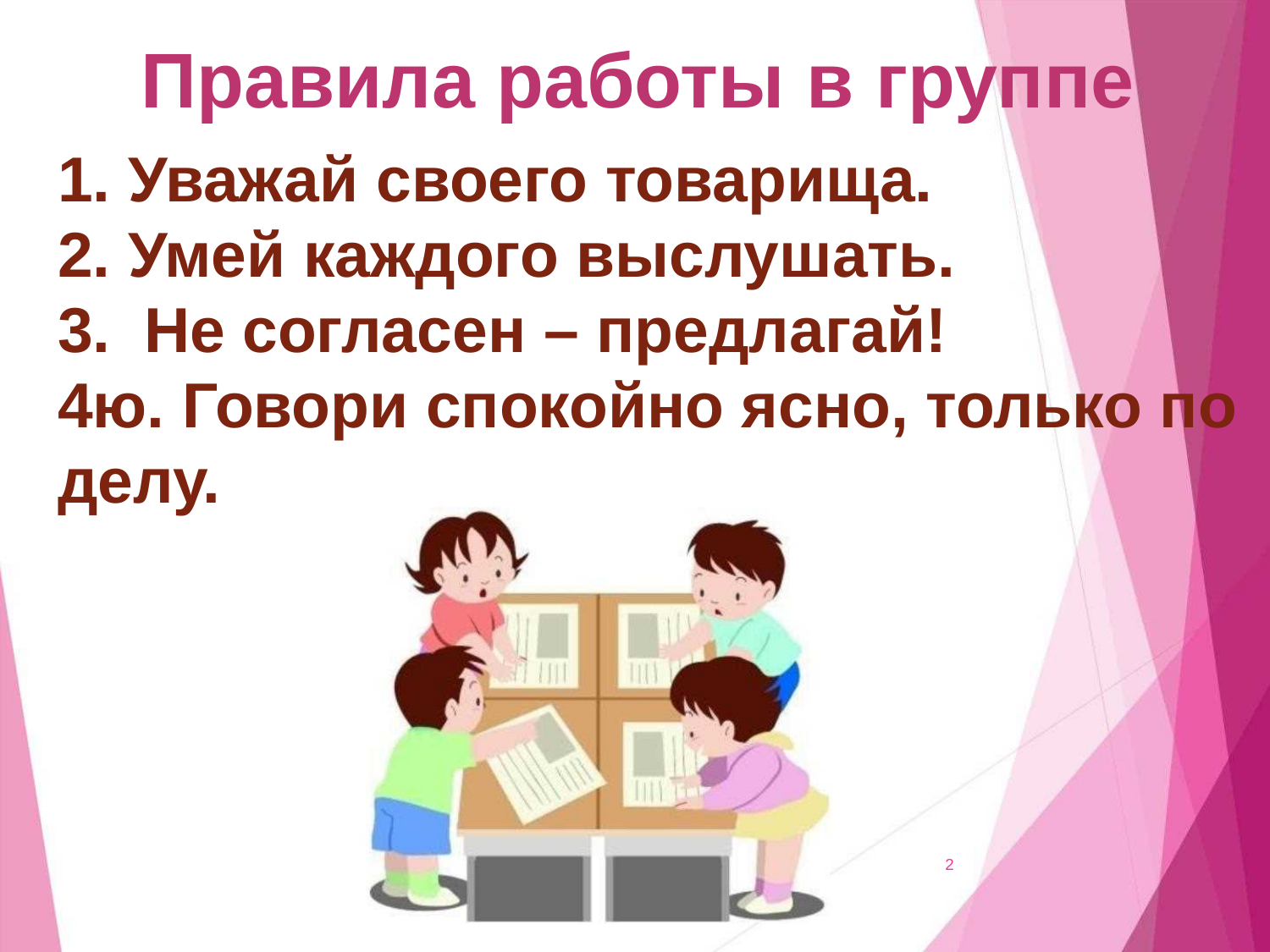

Правила работы в группе
1. Уважай своего товарища.
2. Умей каждого выслушать.
3. Не согласен – предлагай!
4ю. Говори спокойно ясно, только по
делу.
2